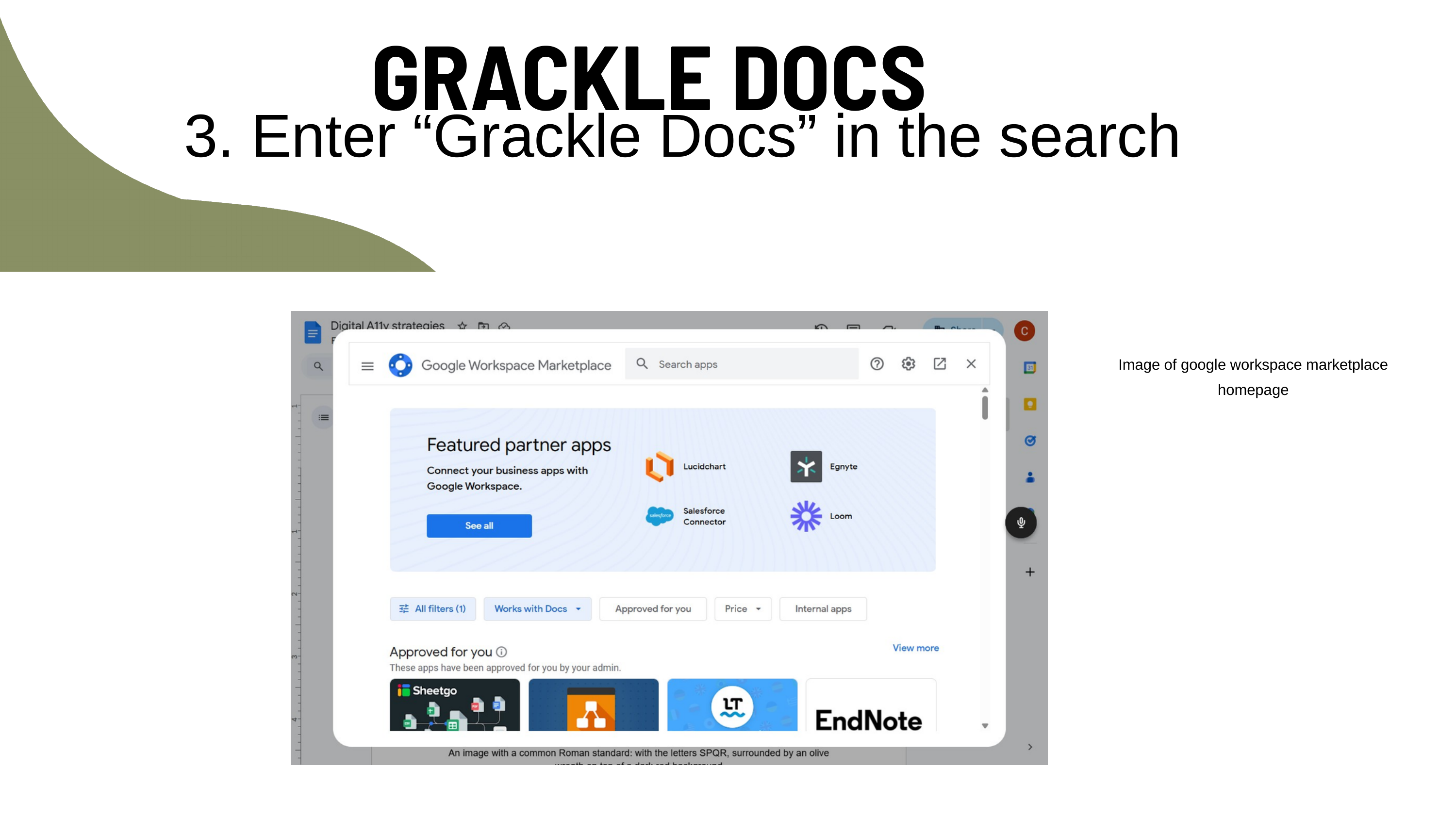

GRACKLE DOCS

3. Enter “Grackle Docs” in the search bar

Image of google workspace marketplace homepage